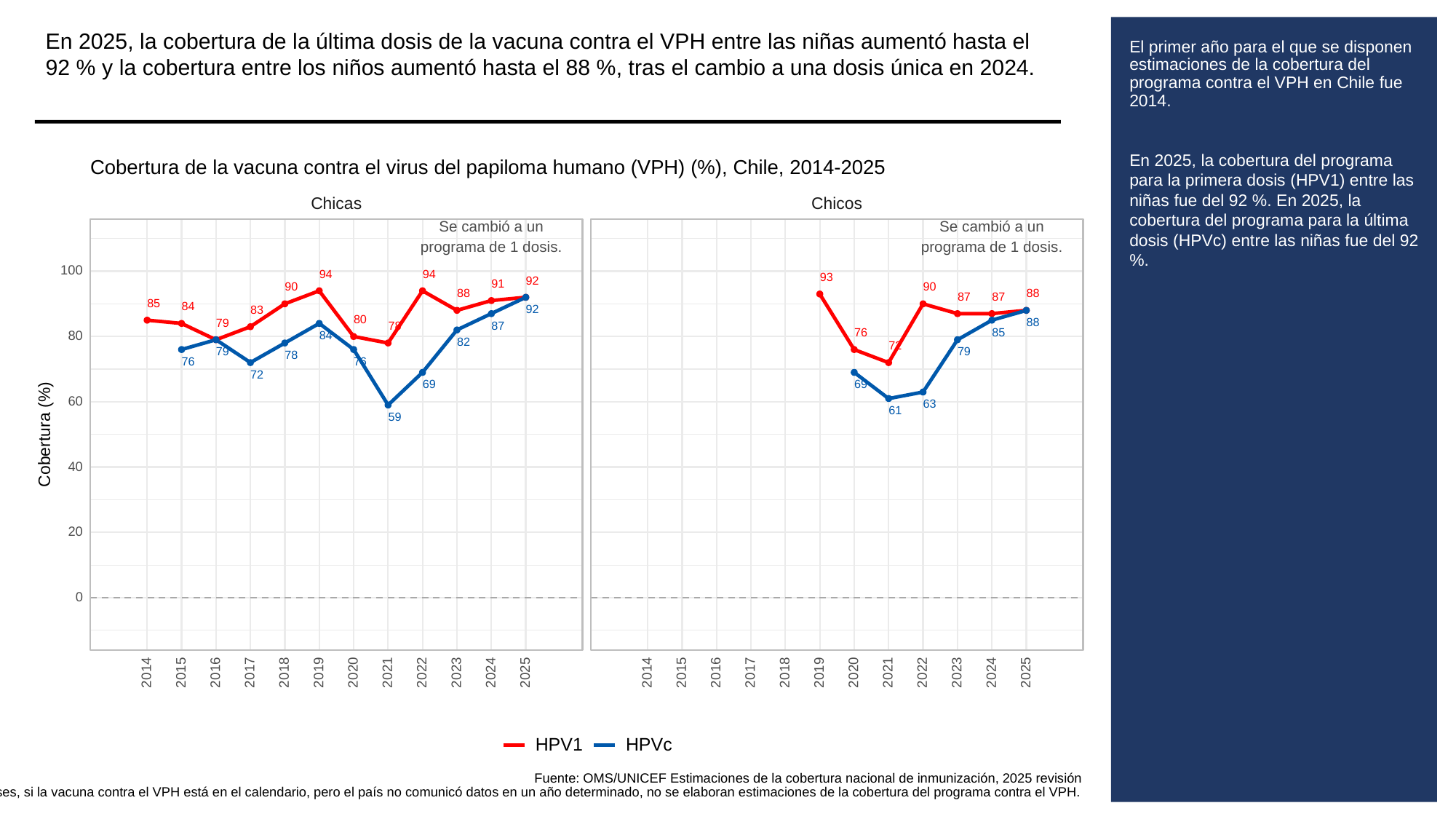

En 2025, la cobertura de la última dosis de la vacuna contra el VPH entre las niñas aumentó hasta el 92 % y la cobertura entre los niños aumentó hasta el 88 %, tras el cambio a una dosis única en 2024.
# El primer año para el que se disponen estimaciones de la cobertura del programa contra el VPH en Chile fue 2014.

En 2025, la cobertura del programa para la primera dosis (HPV1) entre las niñas fue del 92 %. En 2025, la cobertura del programa para la última dosis (HPVc) entre las niñas fue del 92 %.

Cobertura de la vacuna contra el virus del papiloma humano (VPH) (%), Chile, 2014-2025
Chicas
Chicos

Se cambió a un
Se cambió a un

programa de 1 dosis.
programa de 1 dosis.
100
94
94

93
92
91
90
90

88
88

87
87

85

84

92
83

80

88
79

87
78

85
76
80
84

82

72

79
79
78
76
76

72
69
69

60
63

61
59
Cobertura (%)

40

20

0

2023
2023
2014
2015
2016
2017
2018
2019
2020
2021
2022
2024
2025
2014
2015
2016
2017
2018
2019
2020
2021
2022
2024
2025
HPVc
HPV1

Fuente: OMS/UNICEF Estimaciones de la cobertura nacional de inmunización, 2025 revisión
Para algunos países, si la vacuna contra el VPH está en el calendario, pero el país no comunicó datos en un año determinado, no se elaboran estimaciones de la cobertura del programa contra el VPH.